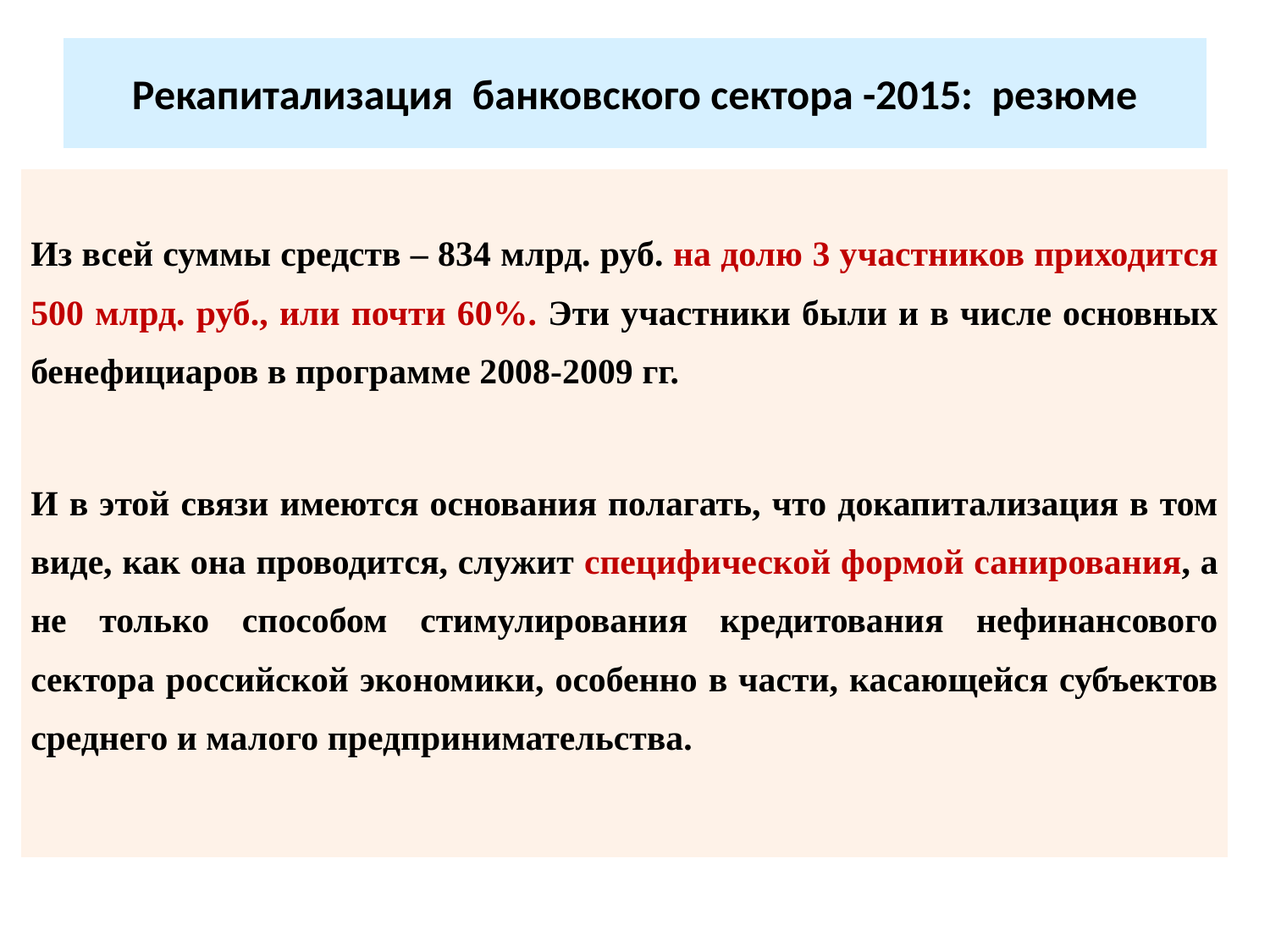

# Рекапитализация  банковского сектора -2015:  резюме
| Из всей суммы средств – 834 млрд. руб. на долю 3 участников приходится 500 млрд. руб., или почти 60%. Эти участники были и в числе основных бенефициаров в программе 2008-2009 гг. И в этой связи имеются основания полагать, что докапитализация в том виде, как она проводится, служит специфической формой санирования, а не только способом стимулирования кредитования нефинансового сектора российской экономики, особенно в части, касающейся субъектов среднего и малого предпринимательства. |
| --- |